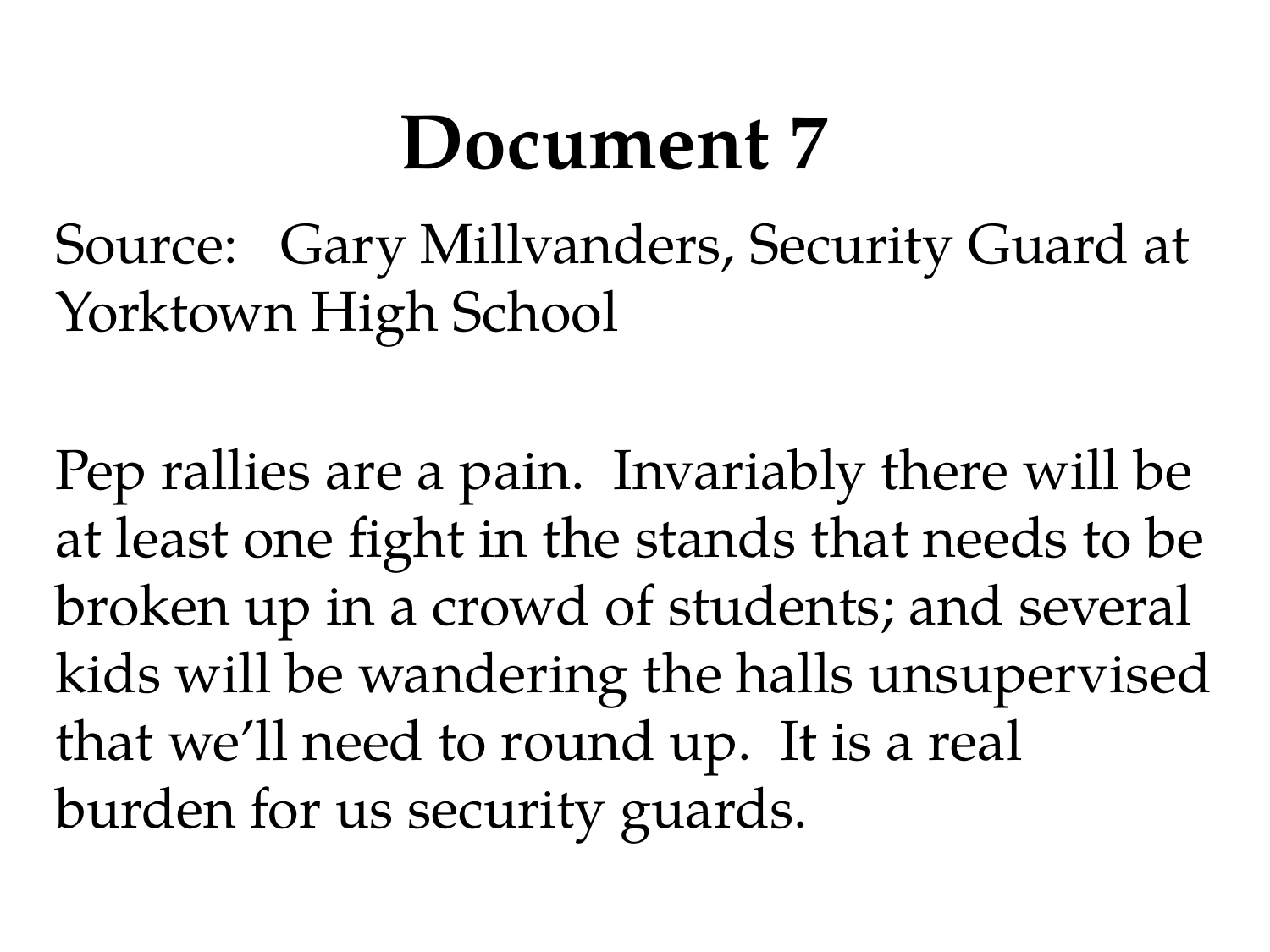

# Document 7
Source:   Gary Millvanders, Security Guard at Yorktown High School

Pep rallies are a pain.  Invariably there will be at least one fight in the stands that needs to be broken up in a crowd of students; and several kids will be wandering the halls unsupervised that we’ll need to round up.  It is a real burden for us security guards.